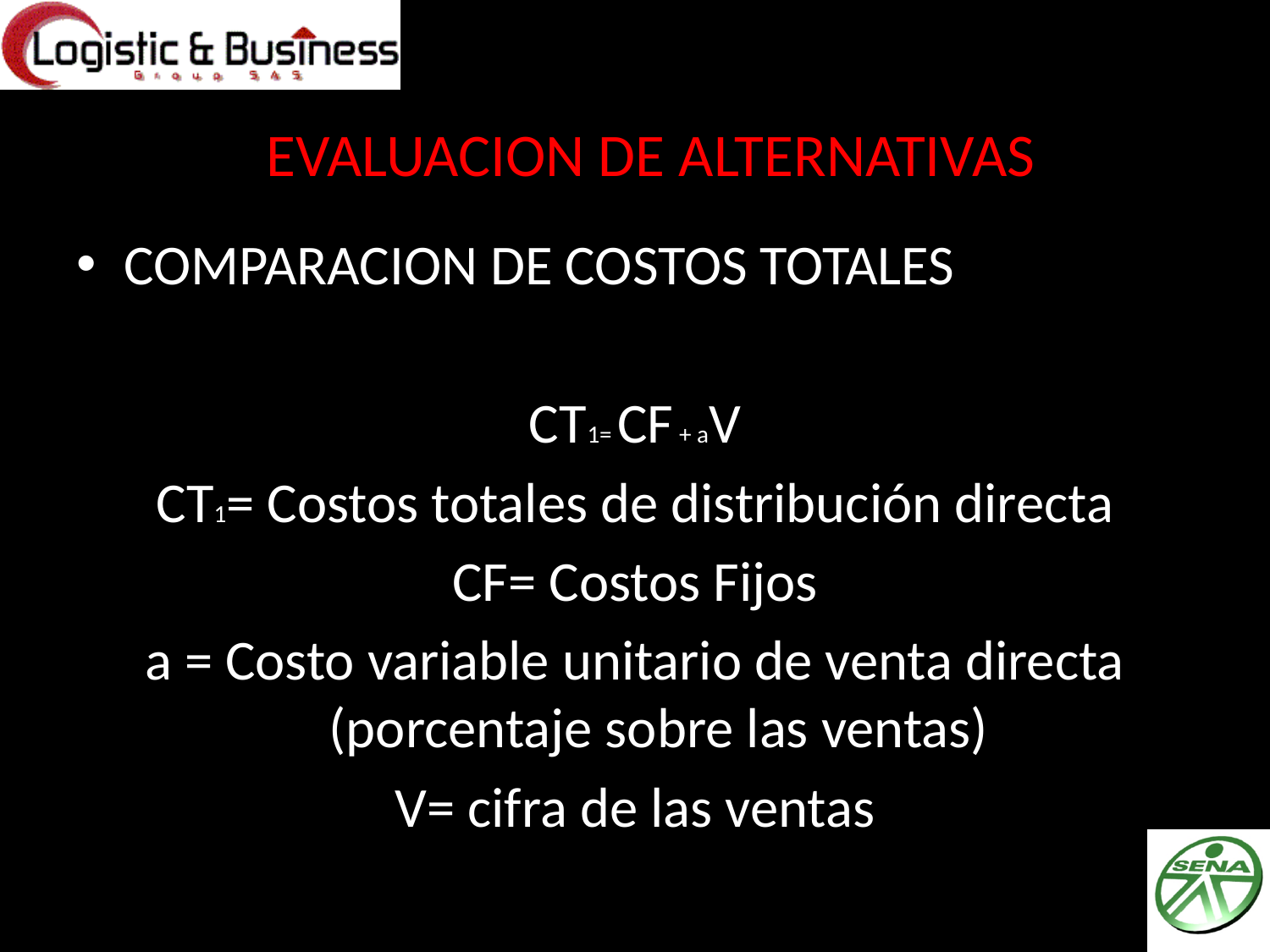

# EVALUACION DE ALTERNATIVAS
COMPARACION DE COSTOS TOTALES

CT1= CF + aV
CT1= Costos totales de distribución directa
CF= Costos Fijos
a = Costo variable unitario de venta directa (porcentaje sobre las ventas)
V= cifra de las ventas